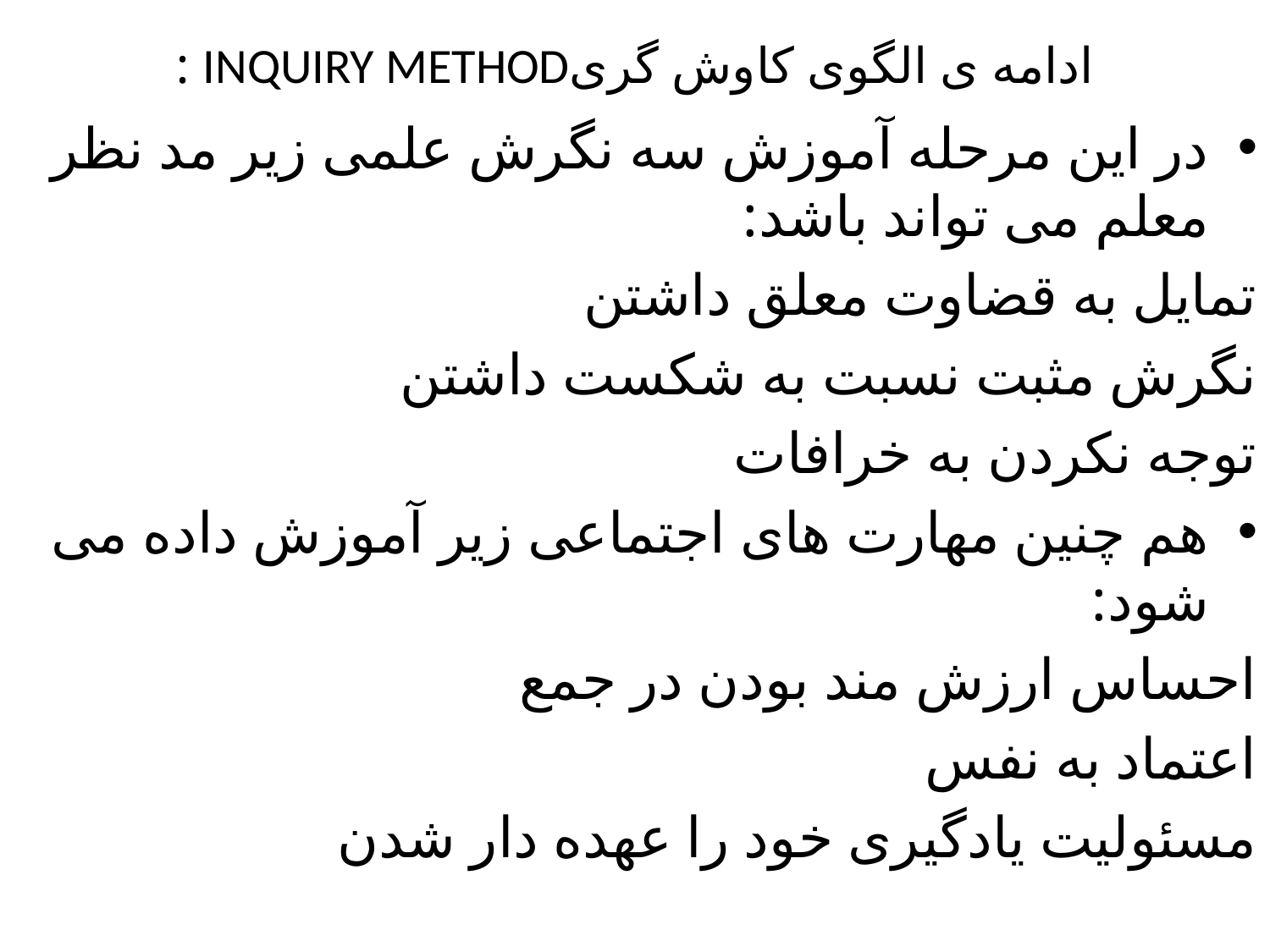

# ادامه ی الگوی کاوش گریINQUIRY METHOD :
در این مرحله آموزش سه نگرش علمی زیر مد نظر معلم می تواند باشد:
تمایل به قضاوت معلق داشتن
نگرش مثبت نسبت به شکست داشتن
توجه نکردن به خرافات
هم چنین مهارت های اجتماعی زیر آموزش داده می شود:
احساس ارزش مند بودن در جمع
اعتماد به نفس
مسئولیت یادگیری خود را عهده دار شدن